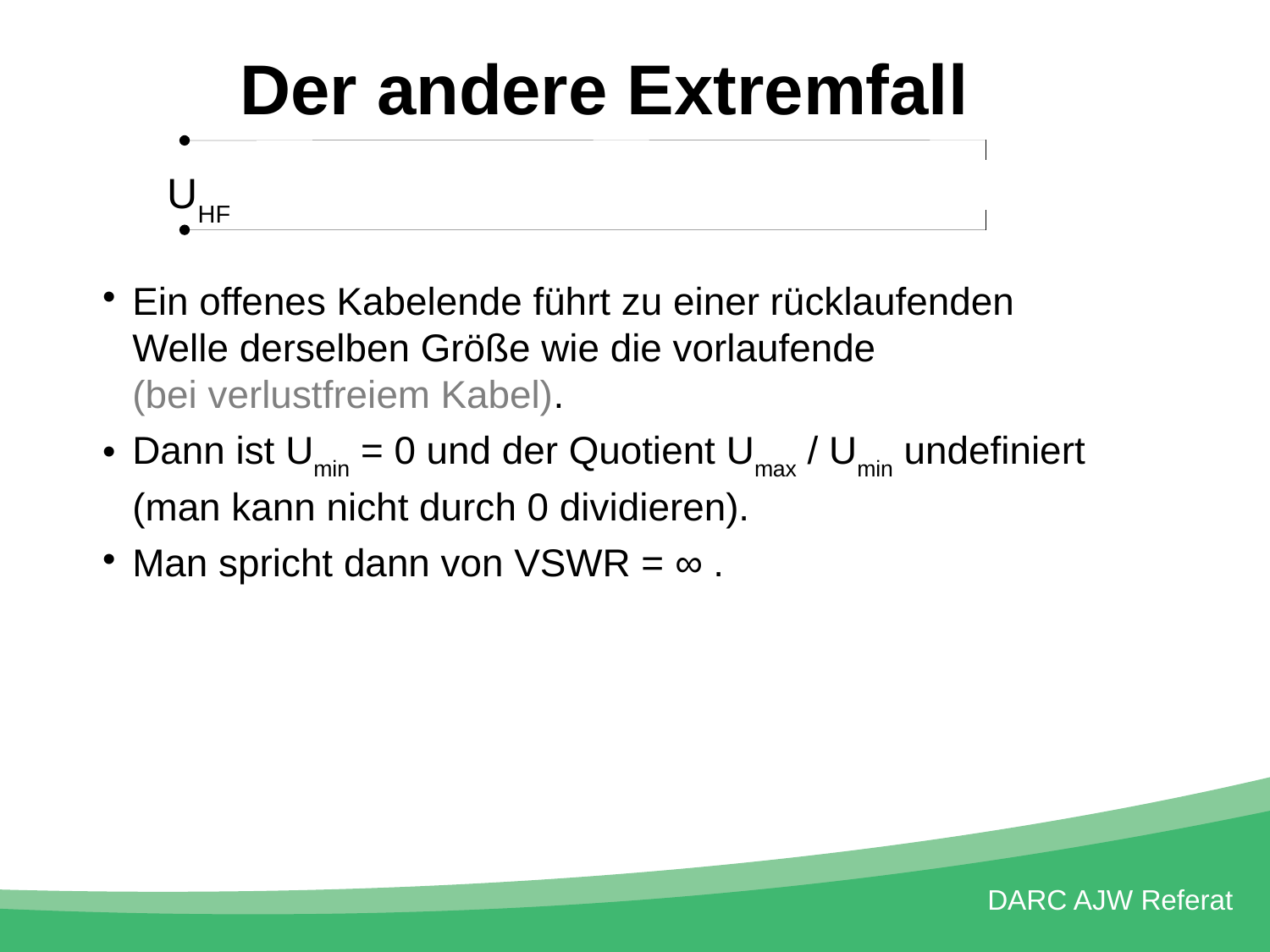

Der andere Extremfall

UHF

Ein offenes Kabelende führt zu einer rücklaufenden
Welle derselben Größe wie die vorlaufende
(bei verlustfreiem Kabel).
Dann ist Umin = 0 und der Quotient Umax / Umin undefiniert
(man kann nicht durch 0 dividieren).
Man spricht dann von VSWR = ∞ .